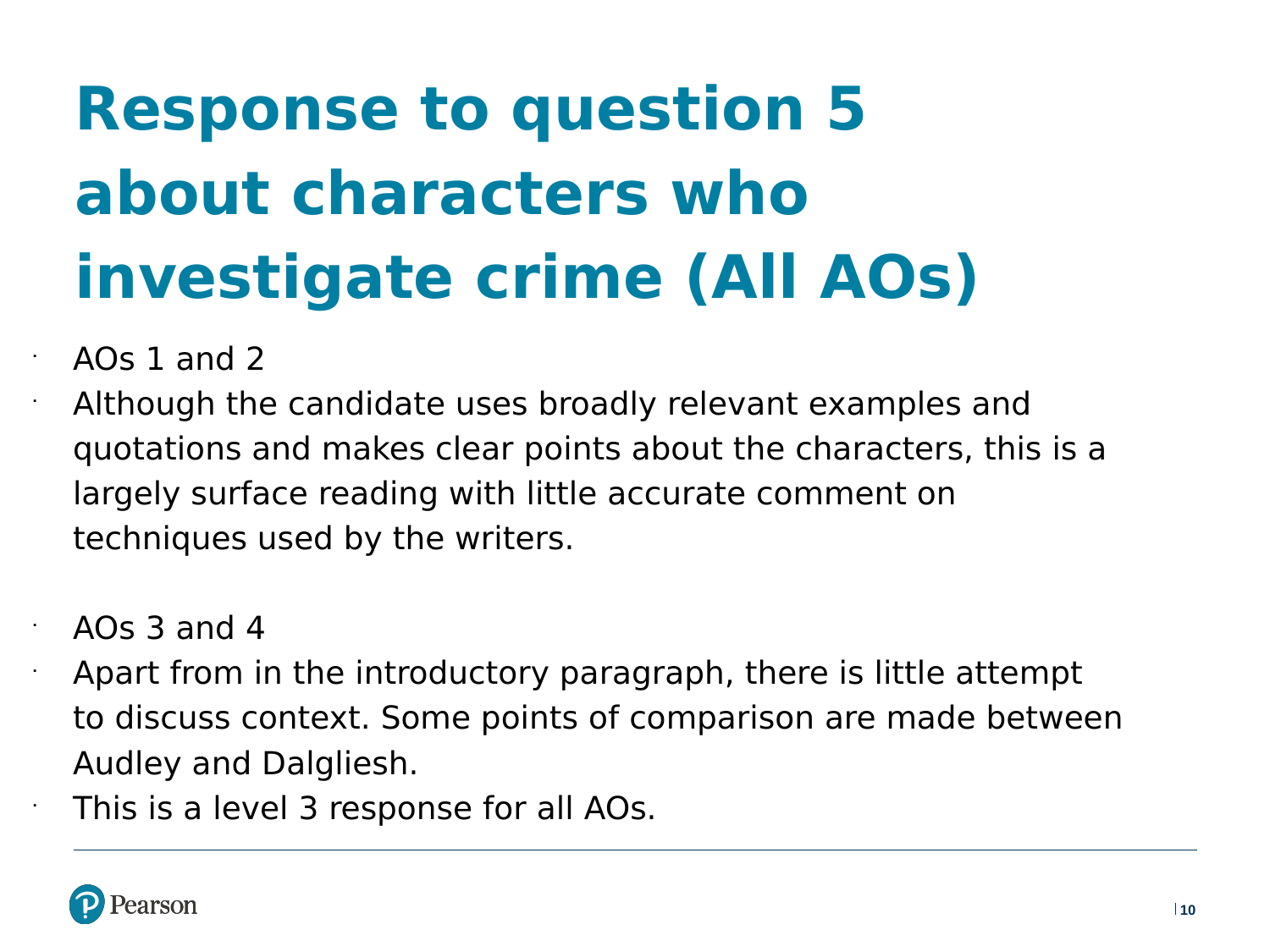

# Response to question 5 about characters who investigate crime (All AOs)
AOs 1 and 2
Although the candidate uses broadly relevant examples and quotations and makes clear points about the characters, this is a largely surface reading with little accurate comment on techniques used by the writers.

AOs 3 and 4
Apart from in the introductory paragraph, there is little attempt to discuss context. Some points of comparison are made between Audley and Dalgliesh.
This is a level 3 response for all AOs.

10